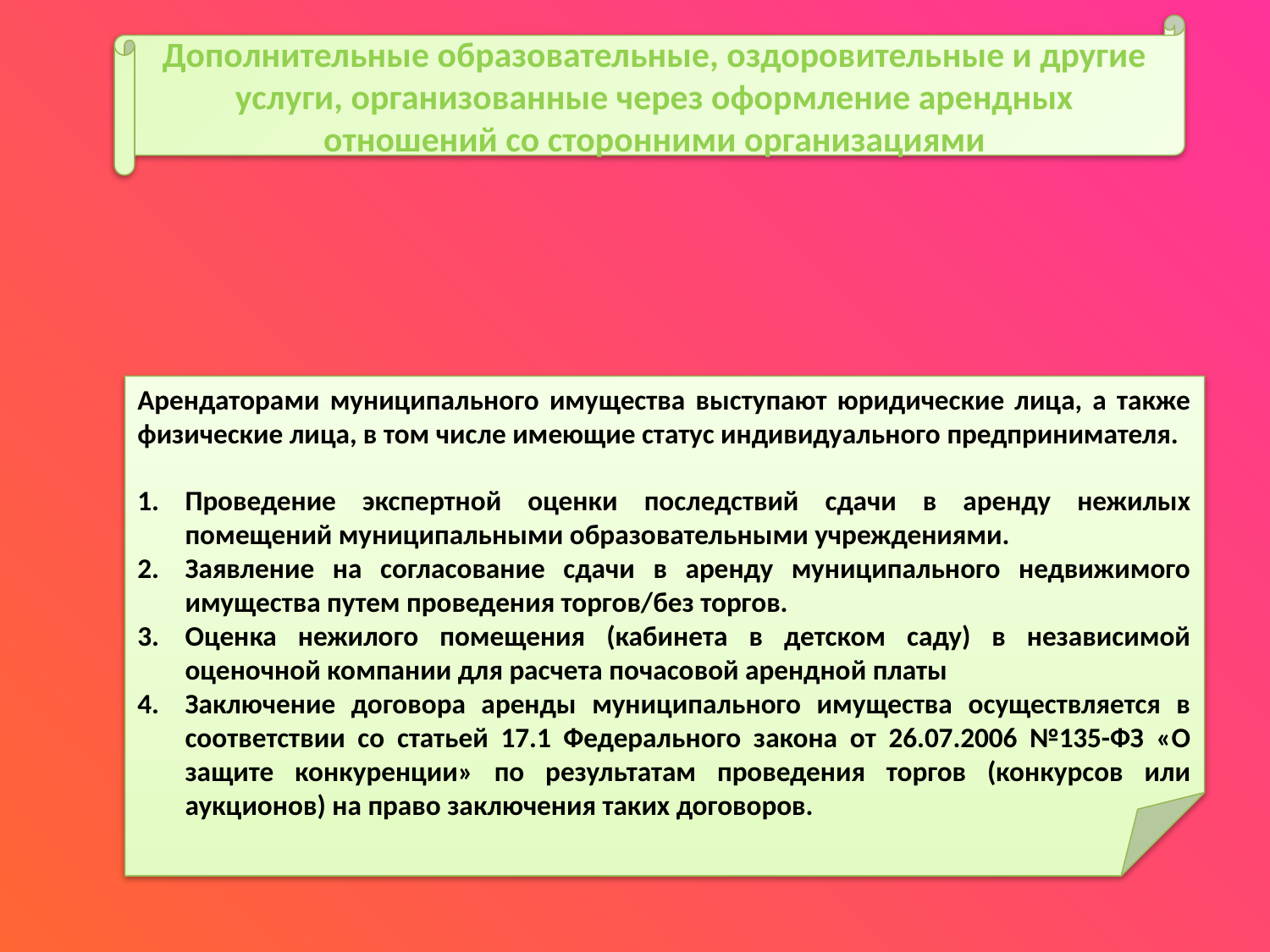

Дополнительные образовательные, оздоровительные и другие услуги, организованные через оформление арендных отношений со сторонними организациями

Арендаторами муниципального имущества выступают юридические лица, а также физические лица, в том числе имеющие статус индивидуального предпринимателя.

Проведение экспертной оценки последствий сдачи в аренду нежилых помещений муниципальными образовательными учреждениями.
Заявление на согласование сдачи в аренду муниципального недвижимого имущества путем проведения торгов/без торгов.
Оценка нежилого помещения (кабинета в детском саду) в независимой оценочной компании для расчета почасовой арендной платы
Заключение договора аренды муниципального имущества осуществляется в соответствии со статьей 17.1 Федерального закона от 26.07.2006 №135-ФЗ «О защите конкуренции» по результатам проведения торгов (конкурсов или аукционов) на право заключения таких договоров.